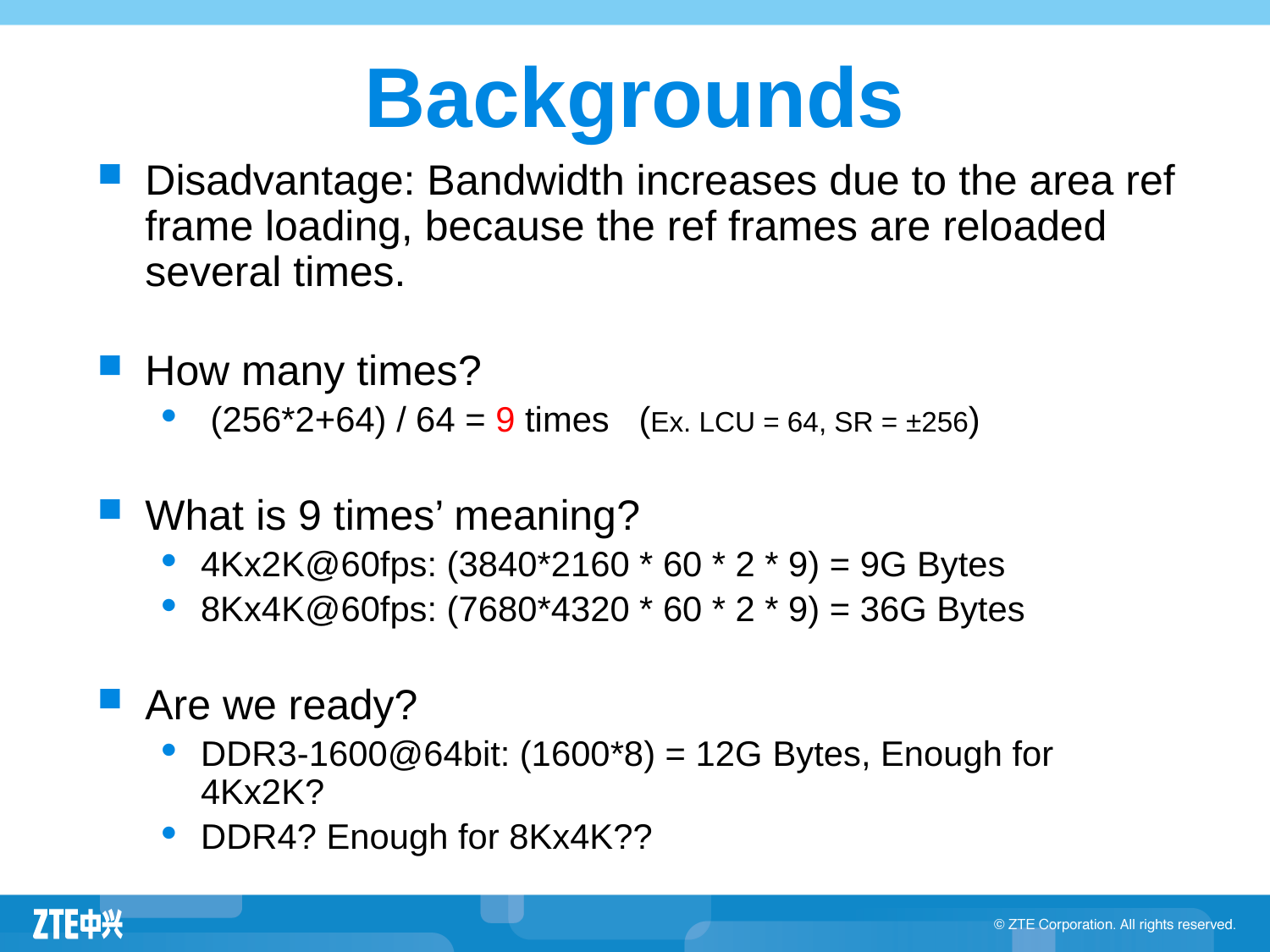

# Backgrounds
Disadvantage: Bandwidth increases due to the area ref frame loading, because the ref frames are reloaded several times.

How many times?
 (256*2+64) / 64 = 9 times   (Ex. LCU = 64, SR = ±256)

What is 9 times’ meaning?
4Kx2K@60fps: (3840*2160 * 60 * 2 * 9) = 9G Bytes
8Kx4K@60fps: (7680*4320 * 60 * 2 * 9) = 36G Bytes

Are we ready?
DDR3-1600@64bit: (1600*8) = 12G Bytes, Enough for 4Kx2K?
DDR4? Enough for 8Kx4K??